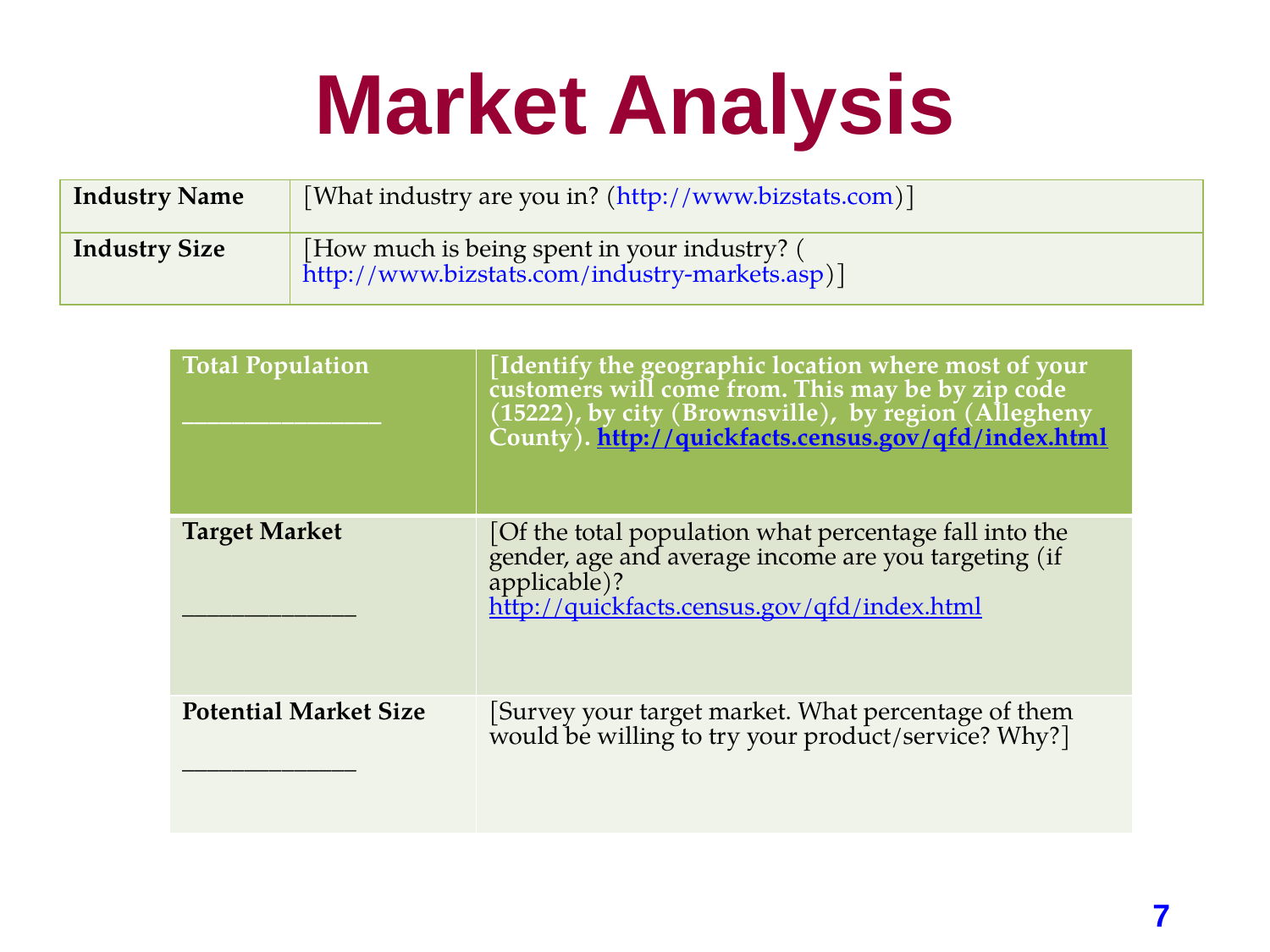

Market Analysis
| Industry Name | [What industry are you in? (http://www.bizstats.com)] |
| --- | --- |
| Industry Size | [How much is being spent in your industry? (http://www.bizstats.com/industry-markets.asp)] |
| Total Population \_\_\_\_\_\_\_\_\_\_\_\_\_\_\_\_ | [Identify the geographic location where most of your customers will come from. This may be by zip code (15222), by city (Brownsville), by region (Allegheny County). http://quickfacts.census.gov/qfd/index.html |
| --- | --- |
| Target Market \_\_\_\_\_\_\_\_\_\_\_\_\_\_ | [Of the total population what percentage fall into the gender, age and average income are you targeting (if applicable)? http://quickfacts.census.gov/qfd/index.html |
| Potential Market Size \_\_\_\_\_\_\_\_\_\_\_\_\_\_ | [Survey your target market. What percentage of them would be willing to try your product/service? Why?] |